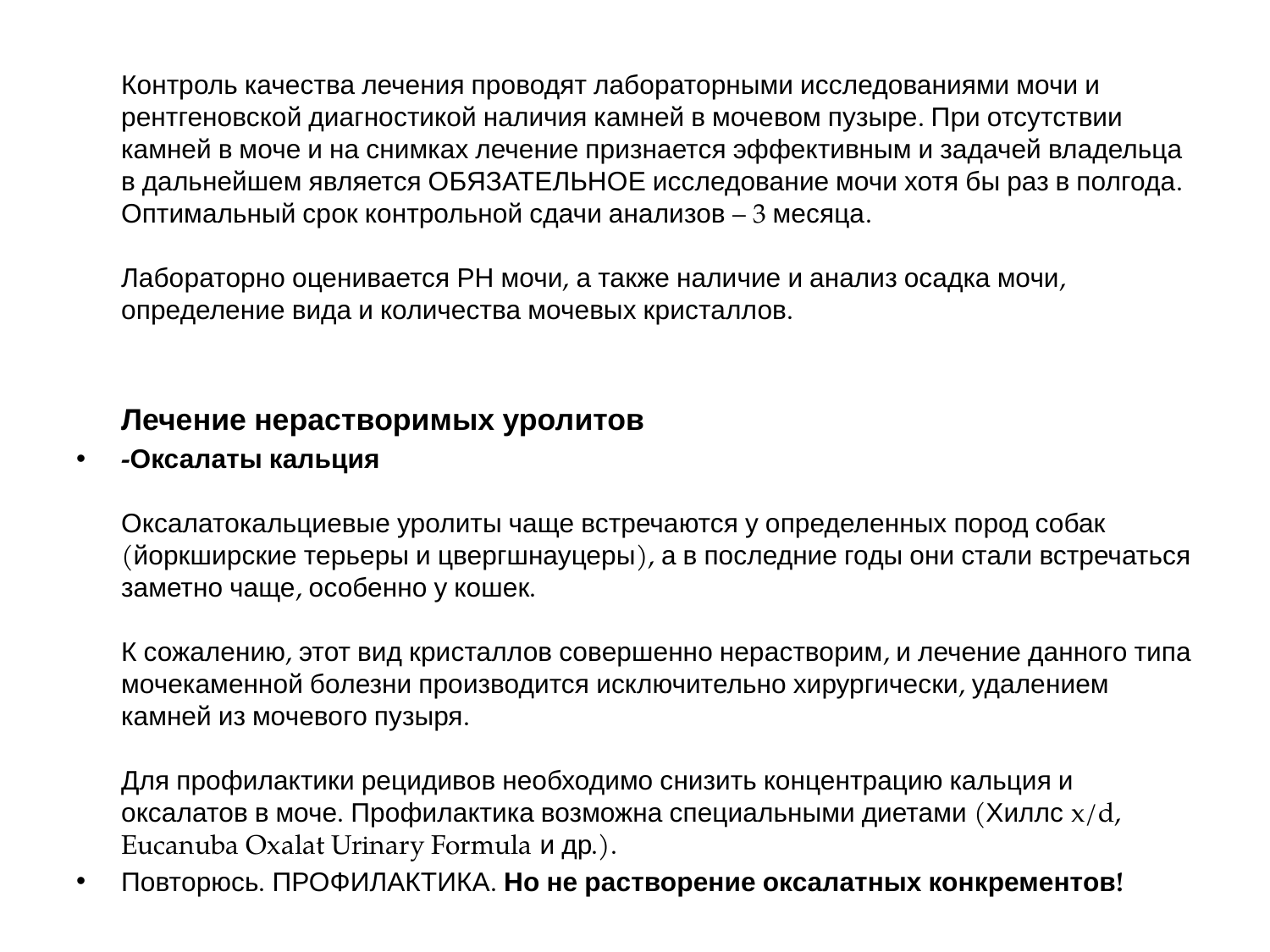

Контроль качества лечения проводят лабораторными исследованиями мочи и рентгеновской диагностикой наличия камней в мочевом пузыре. При отсутствии камней в моче и на снимках лечение признается эффективным и задачей владельца в дальнейшем является ОБЯЗАТЕЛЬНОЕ исследование мочи хотя бы раз в полгода. Оптимальный срок контрольной сдачи анализов – 3 месяца. 
Лабораторно оценивается РН мочи, а также наличие и анализ осадка мочи, определение вида и количества мочевых кристаллов.

Лечение нерастворимых уролитов
-Оксалаты кальция 
Оксалатокальциевые уролиты чаще встречаются у определенных пород собак (йоркширские терьеры и цвергшнауцеры), а в последние годы они стали встречаться заметно чаще, особенно у кошек.
К сожалению, этот вид кристаллов совершенно нерастворим, и лечение данного типа мочекаменной болезни производится исключительно хирургически, удалением камней из мочевого пузыря.
Для профилактики рецидивов необходимо снизить концентрацию кальция и оксалатов в моче. Профилактика возможна специальными диетами (Хиллс x/d, Eucanuba Oxalat Urinary Formula и др.).
Повторюсь. ПРОФИЛАКТИКА. Но не растворение оксалатных конкрементов!